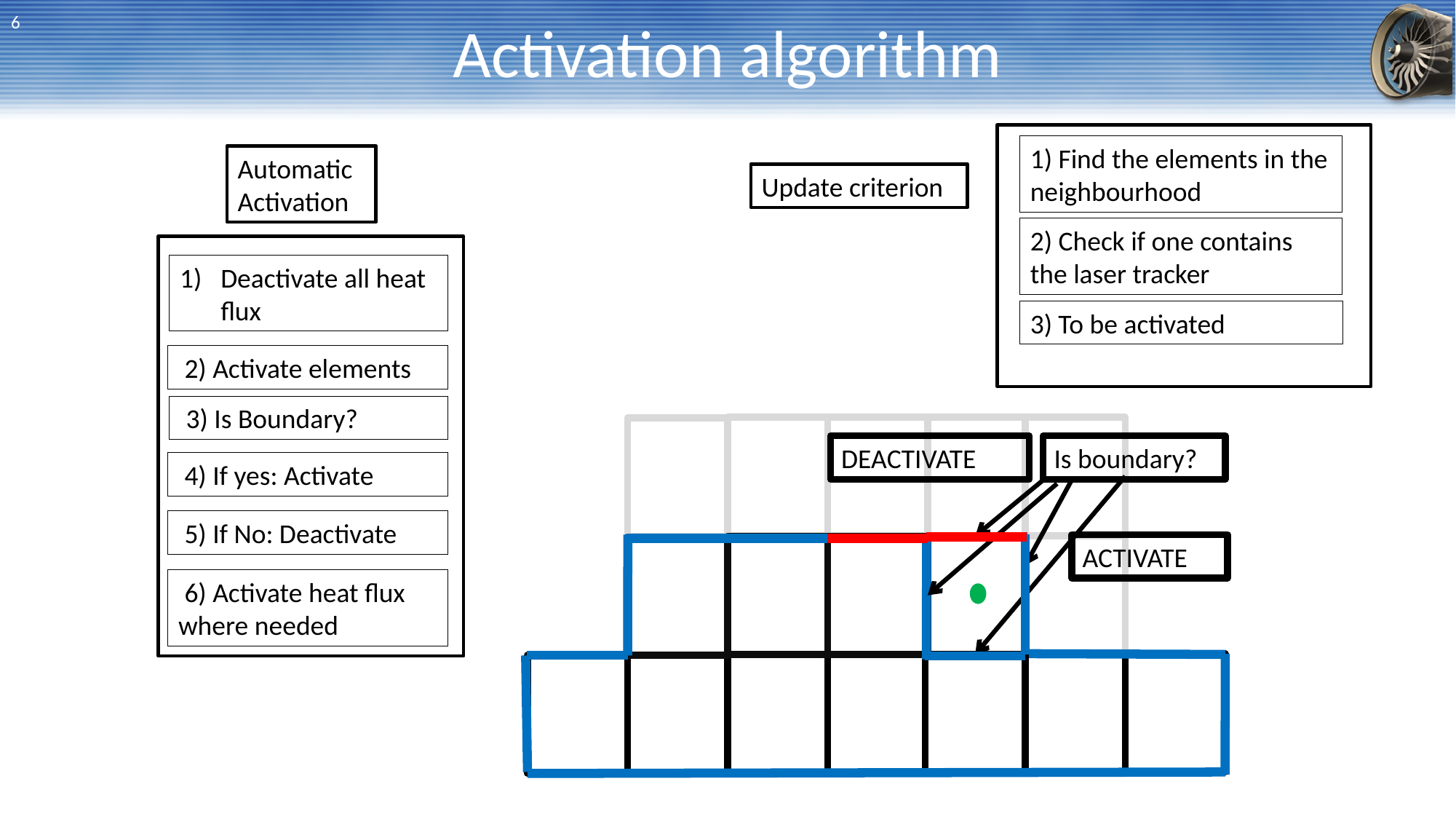

# Activation algorithm
6

1) Find the elements in the neighbourhood
Automatic Activation
Update criterion
2) Check if one contains the laser tracker

Deactivate all heat flux
3) To be activated
 2) Activate elements
 3) Is Boundary?

DEACTIVATE
Is boundary?
 4) If yes: Activate
 5) If No: Deactivate
ACTIVATE

nn

 6) Activate heat flux where needed